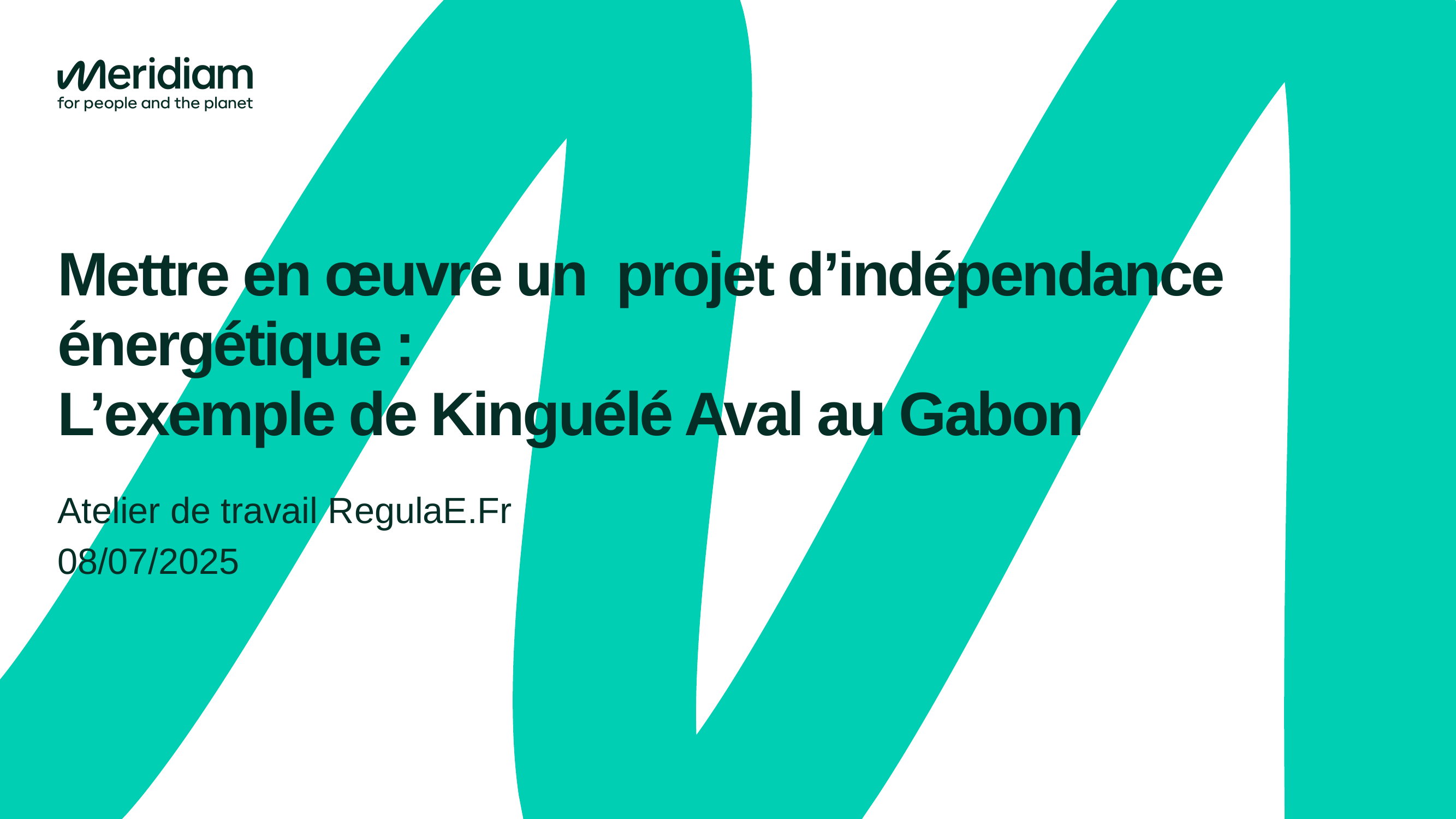

# Mettre en œuvre un  projet d’indépendance énergétique : L’exemple de Kinguélé Aval au Gabon
Atelier de travail RegulaE.Fr
08/07/2025